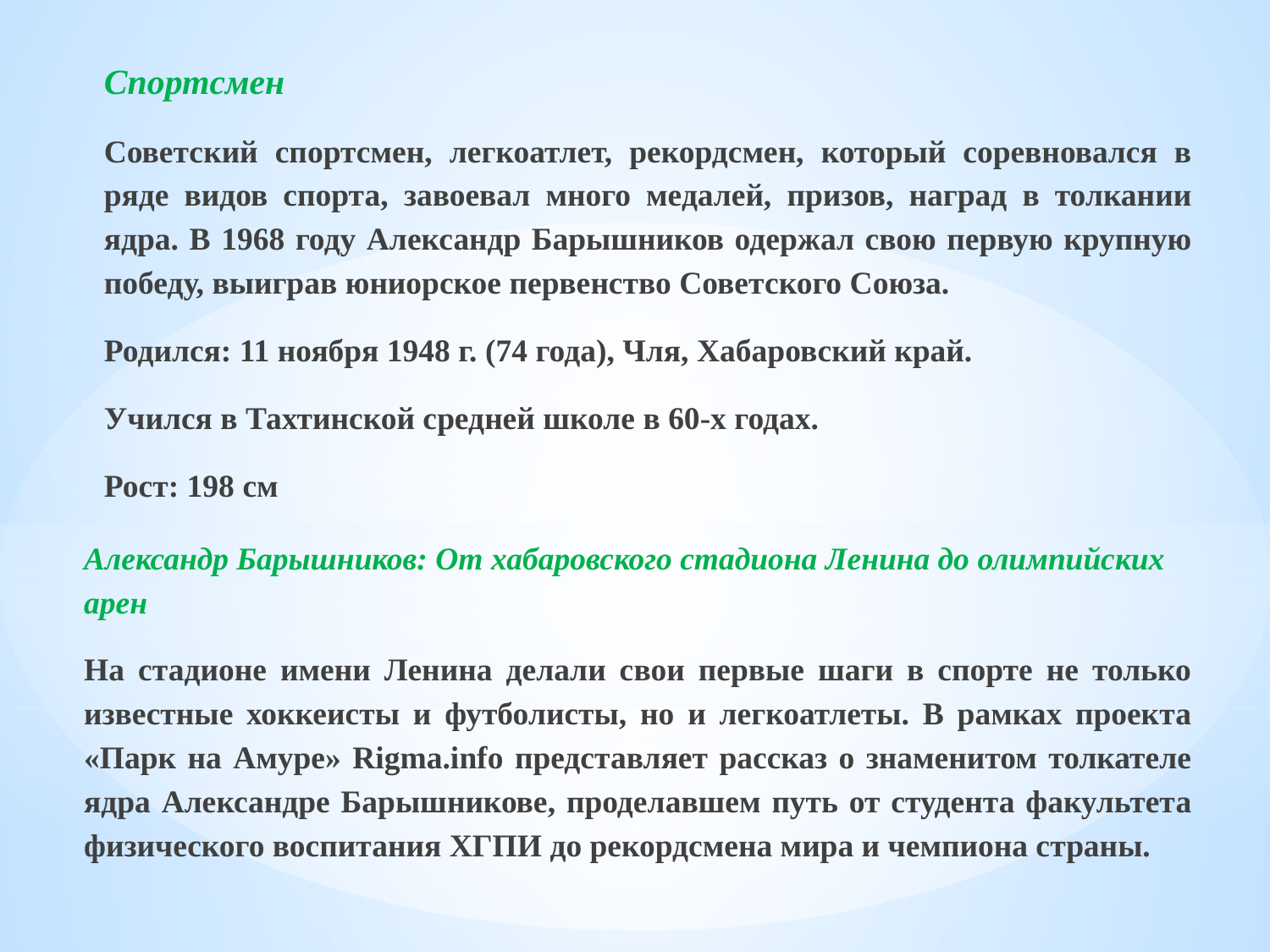

Спортсмен
Советский спортсмен, легкоатлет, рекордсмен, который соревновался в ряде видов спорта, завоевал много медалей, призов, наград в толкании ядра. В 1968 году Александр Барышников одержал свою первую крупную победу, выиграв юниорское первенство Советского Союза.
Родился: 11 ноября 1948 г. (74 года), Чля, Хабаровский край.
Учился в Тахтинской средней школе в 60-х годах.
Рост: 198 см

Александр Барышников: От хабаровского стадиона Ленина до олимпийских арен
На стадионе имени Ленина делали свои первые шаги в спорте не только известные хоккеисты и футболисты, но и легкоатлеты. В рамках проекта «Парк на Амуре» Rigma.info представляет рассказ о знаменитом толкателе ядра Александре Барышникове, проделавшем путь от студента факультета физического воспитания ХГПИ до рекордсмена мира и чемпиона страны.